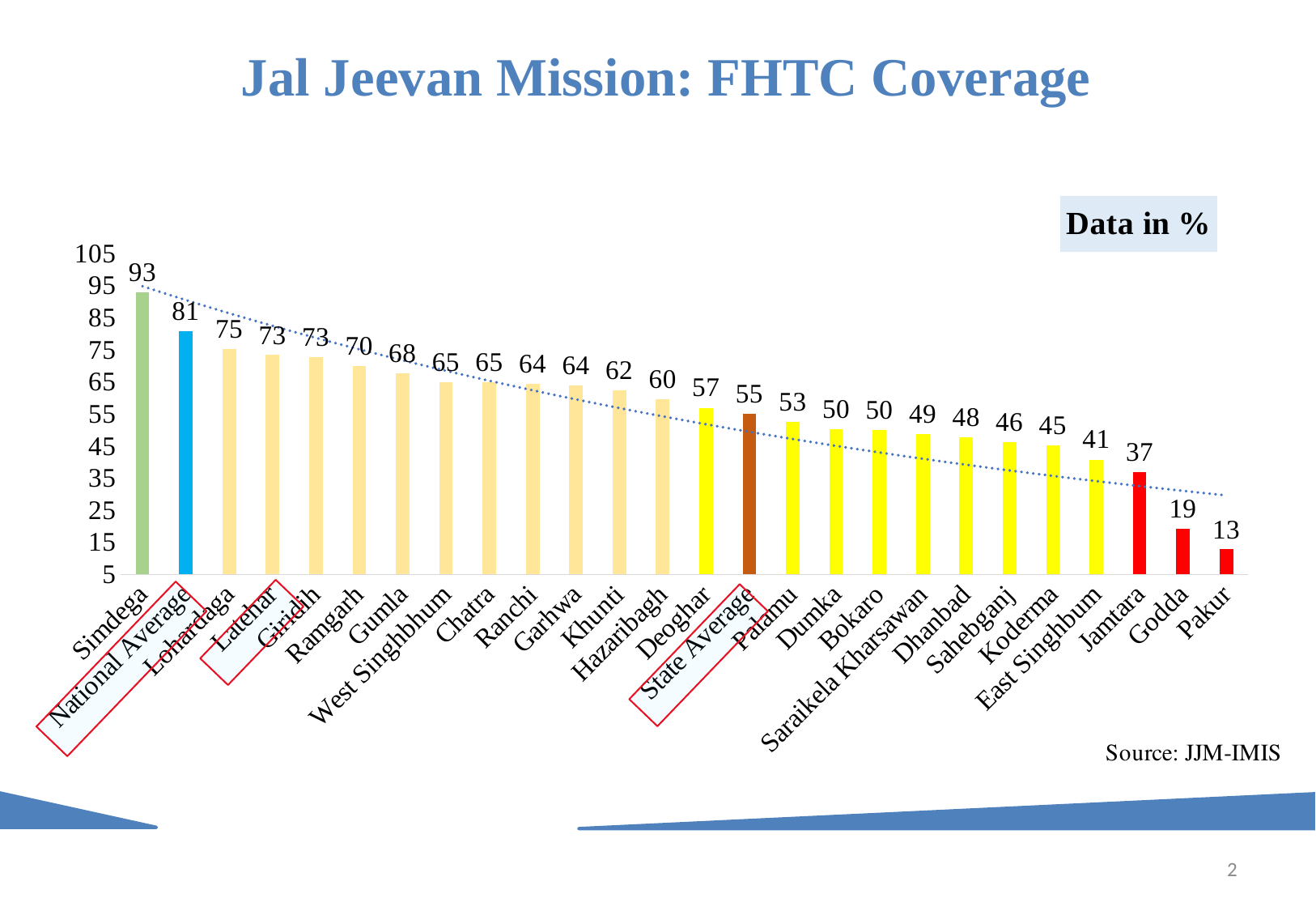

Jal Jeevan Mission: FHTC Coverage

### Chart: Data in %

| Category | % of total household connections with PWS  |
|---|---|
| Simdega | 92.93 |
| National Average | 80.94000000000003 |
| Lohardaga | 75.25 |
| Latehar | 73.4 |
| Giridih | 72.75 |
| Ramgarh | 70.07 |
| Gumla | 67.67999999999998 |
| West Singhbhum | 64.88 |
| Chatra | 64.86999999999999 |
| Ranchi | 64.33 |
| Garhwa | 63.85 |
| Khunti | 62.44 |
| Hazaribagh | 59.57 |
| Deoghar | 56.98 |
| State Average | 55.05 |
| Palamu | 52.6 |
| Dumka | 50.28 |
| Bokaro | 50.01 |
| Saraikela Kharsawan | 48.81 |
| Dhanbad | 47.87 |
| Sahebganj | 46.19000000000001 |
| Koderma | 45.16000000000001 |
| East Singhbum | 40.800000000000004 |
| Jamtara | 36.97 |
| Godda | 19.32999999999999 |
| Pakur | 12.81 |

2